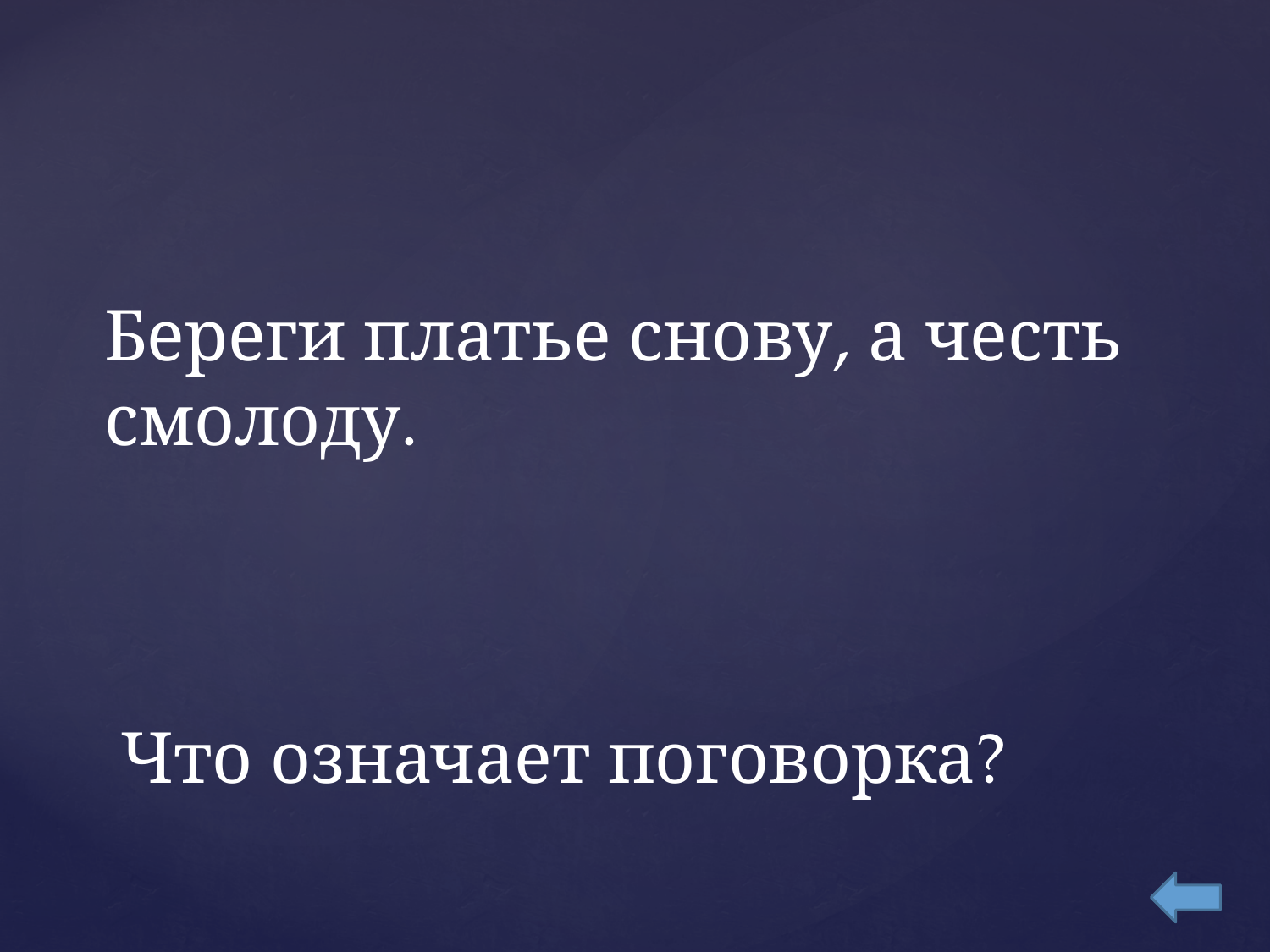

Береги платье снову, а честь смолоду.
# Что означает поговорка?